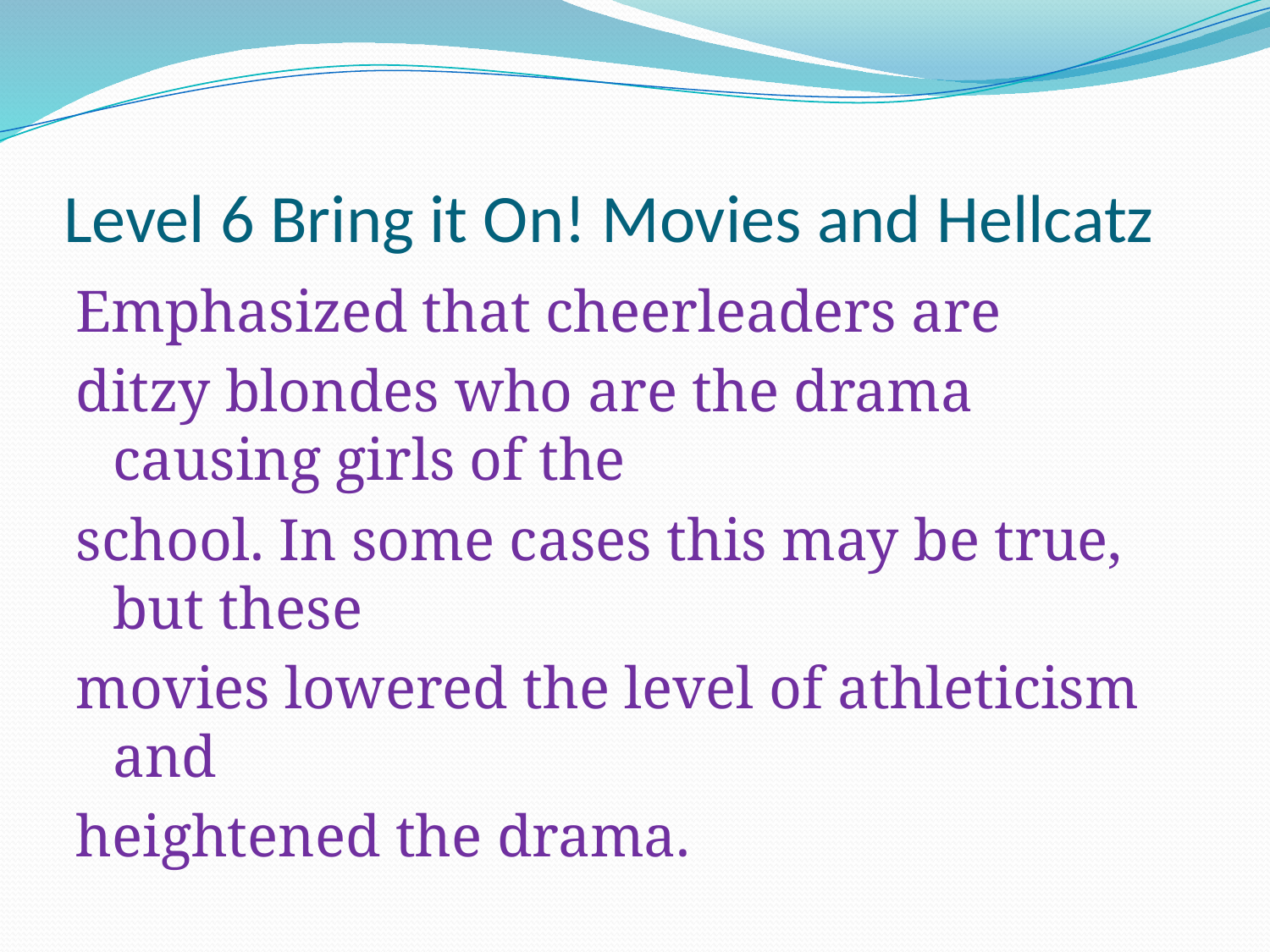

# Level 6 Bring it On! Movies and Hellcatz
Emphasized that cheerleaders are
ditzy blondes who are the drama causing girls of the
school. In some cases this may be true, but these
movies lowered the level of athleticism and
heightened the drama.